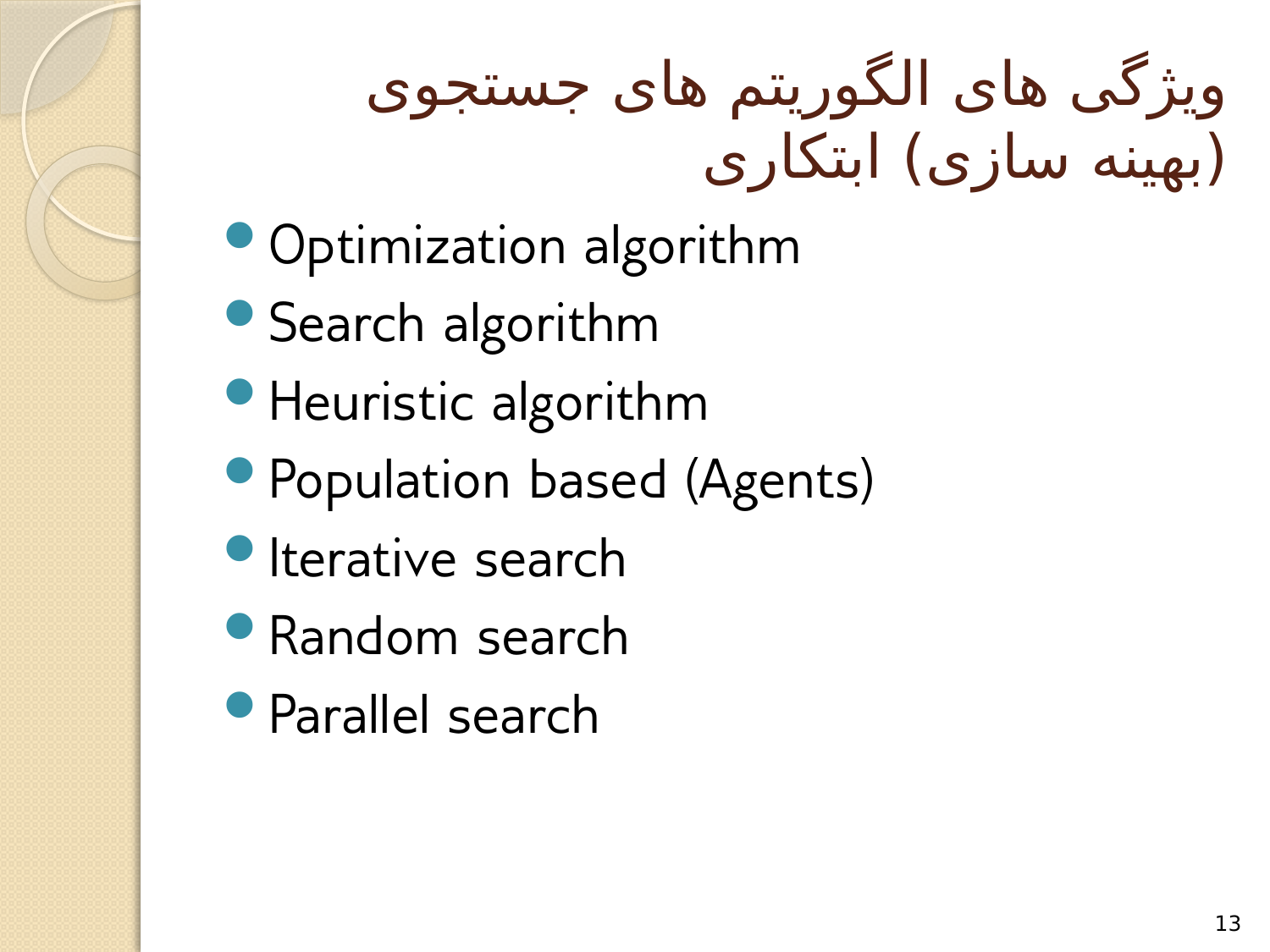

# ويژگی های الگوريتم های جستجوی (بهینه سازی) ابتکاری
Optimization algorithm
Search algorithm
Heuristic algorithm
Population based (Agents)
Iterative search
Random search
Parallel search
13